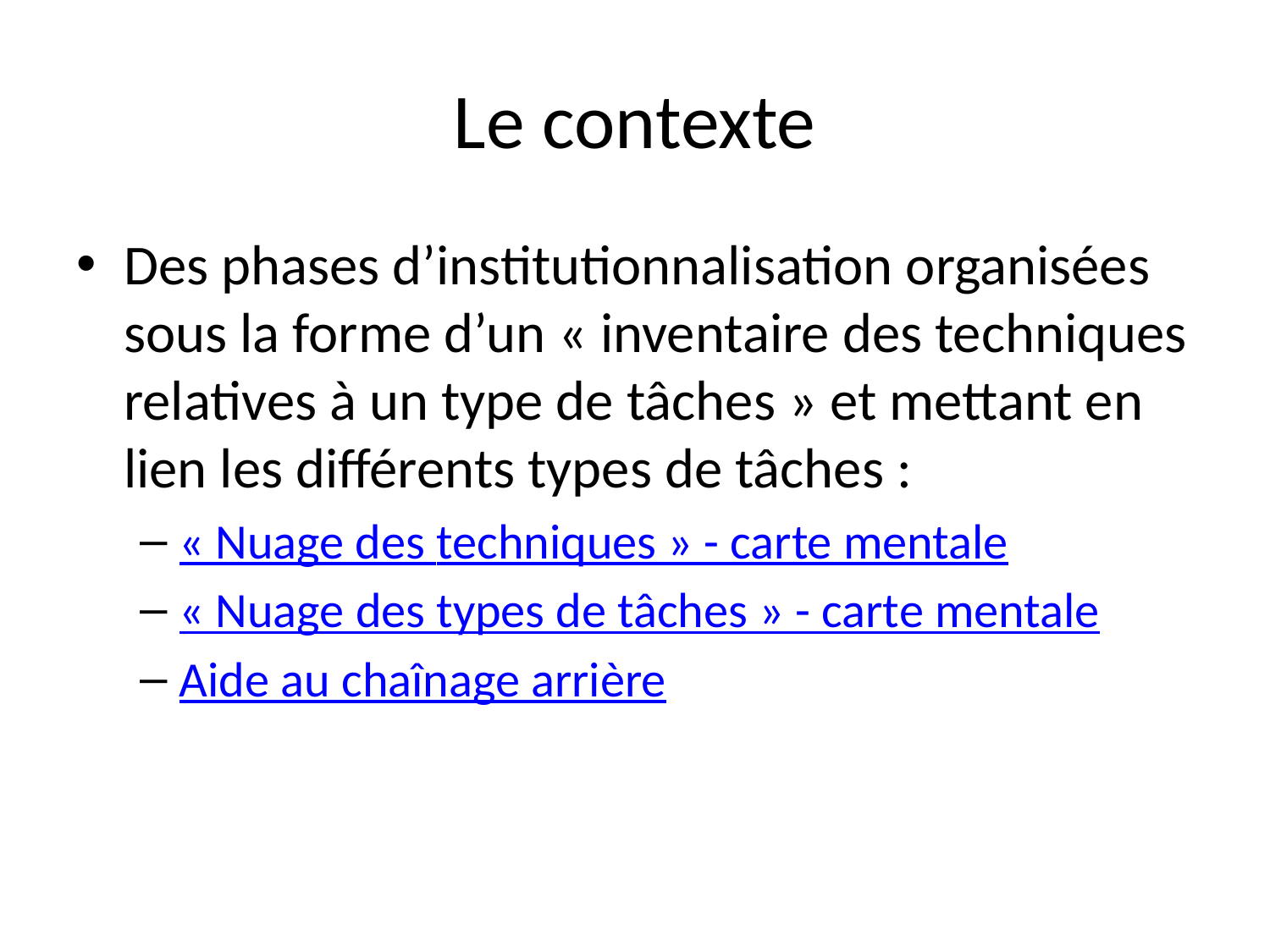

# Le contexte
Des phases d’institutionnalisation organisées sous la forme d’un « inventaire des techniques relatives à un type de tâches » et mettant en lien les différents types de tâches :
« Nuage des techniques » - carte mentale
« Nuage des types de tâches » - carte mentale
Aide au chaînage arrière